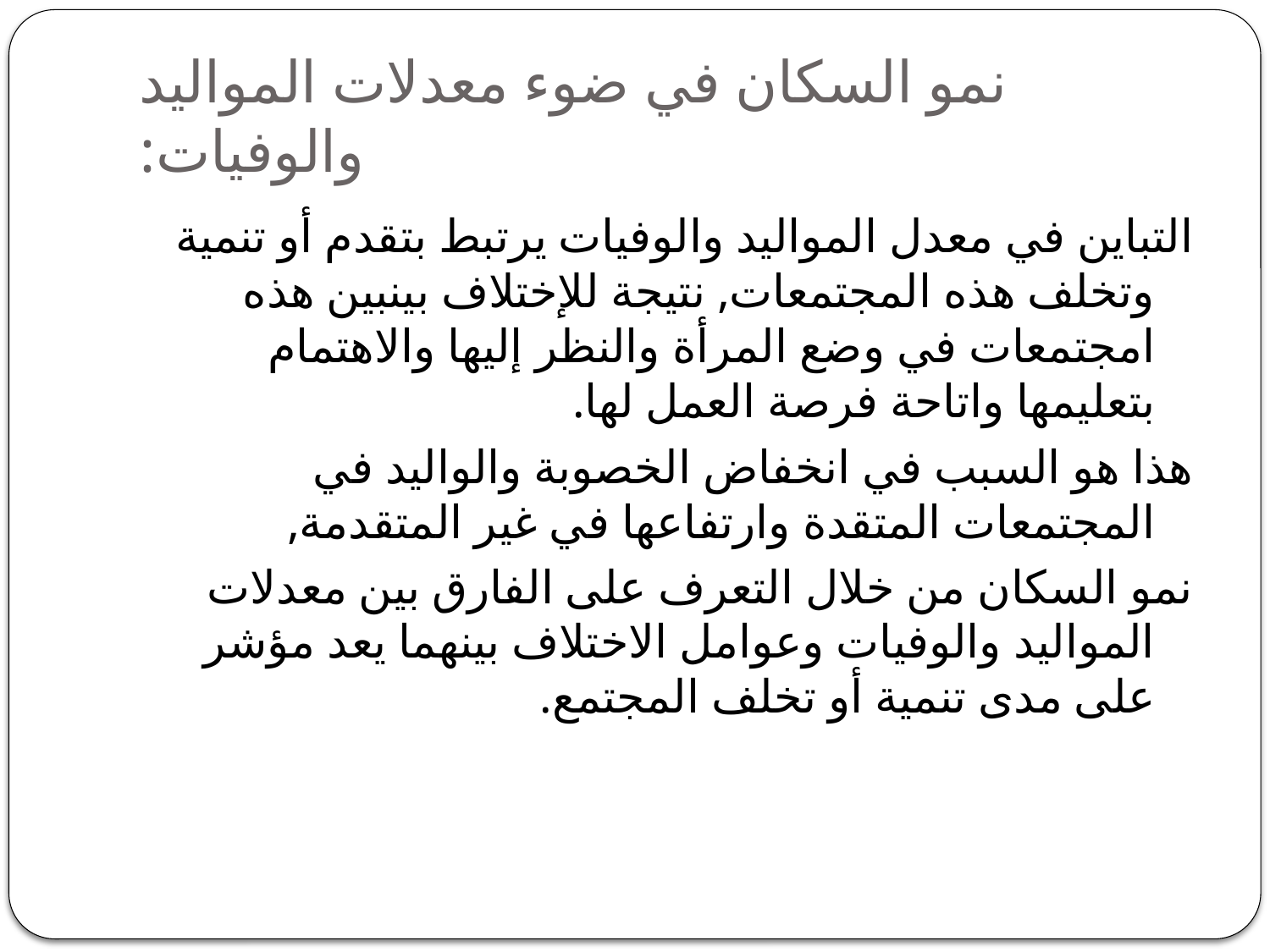

# نمو السكان في ضوء معدلات المواليد والوفيات:
التباين في معدل المواليد والوفيات يرتبط بتقدم أو تنمية وتخلف هذه المجتمعات, نتيجة للإختلاف بينبين هذه امجتمعات في وضع المرأة والنظر إليها والاهتمام بتعليمها واتاحة فرصة العمل لها.
هذا هو السبب في انخفاض الخصوبة والواليد في المجتمعات المتقدة وارتفاعها في غير المتقدمة,
نمو السكان من خلال التعرف على الفارق بين معدلات المواليد والوفيات وعوامل الاختلاف بينهما يعد مؤشر على مدى تنمية أو تخلف المجتمع.